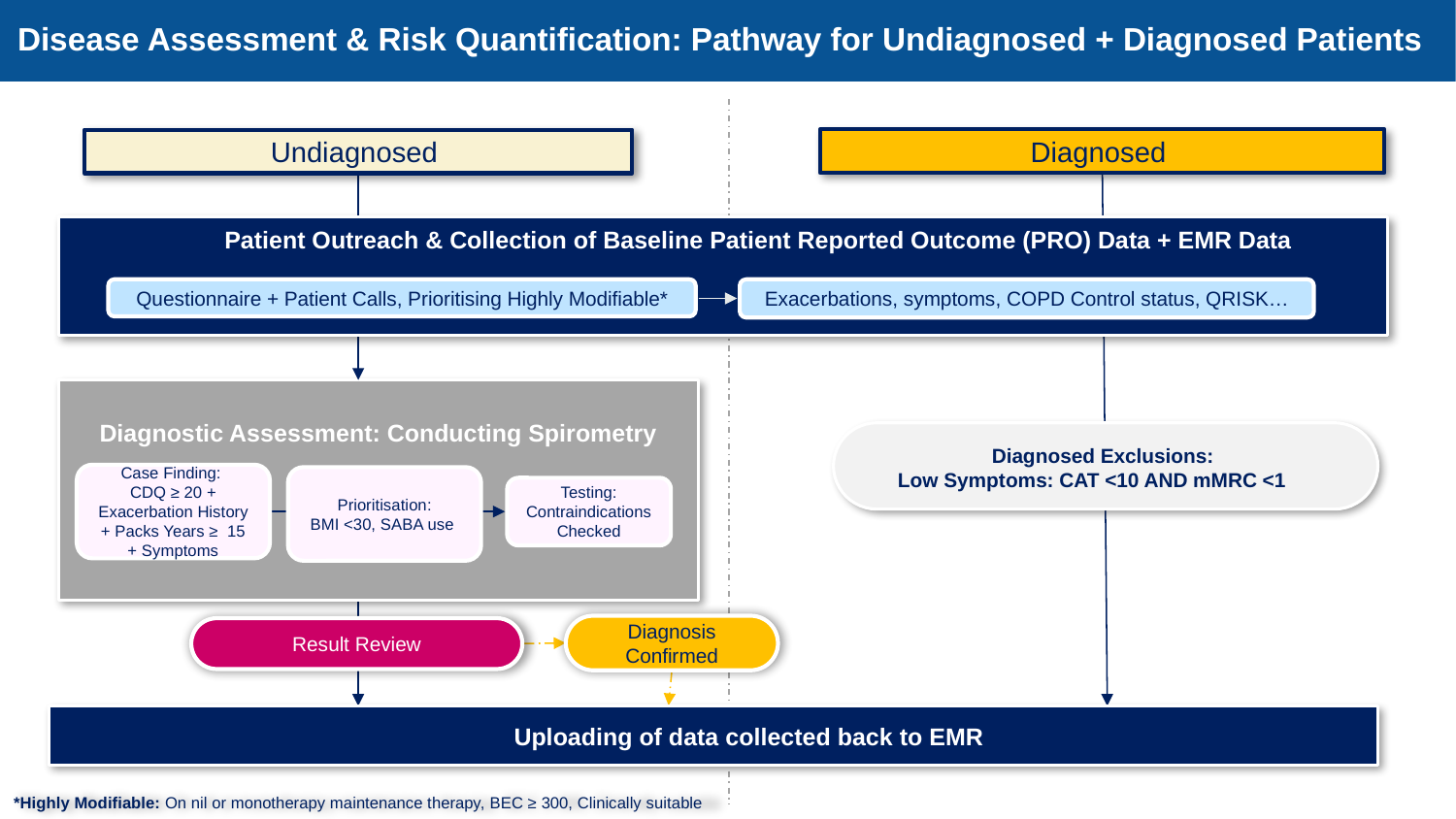

Disease Assessment & Risk Quantification: Pathway for Undiagnosed + Diagnosed Patients
#
Diagnosed
Undiagnosed
Patient Outreach & Collection of Baseline Patient Reported Outcome (PRO) Data + EMR Data
Questionnaire + Patient Calls, Prioritising Highly Modifiable*
Exacerbations, symptoms, COPD Control status, QRISK…
Diagnostic Assessment: Conducting Spirometry

Diagnosed Exclusions:
Low Symptoms: CAT <10 AND mMRC <1
Case Finding:
CDQ ≥ 20 + Exacerbation History + Packs Years ≥  15 + Symptoms
Prioritisation:
BMI <30, SABA use
Testing: Contraindications Checked
Diagnosis Confirmed
Result Review
Uploading of data collected back to EMR
*Highly Modifiable: On nil or monotherapy maintenance therapy, BEC ≥ 300, Clinically suitable